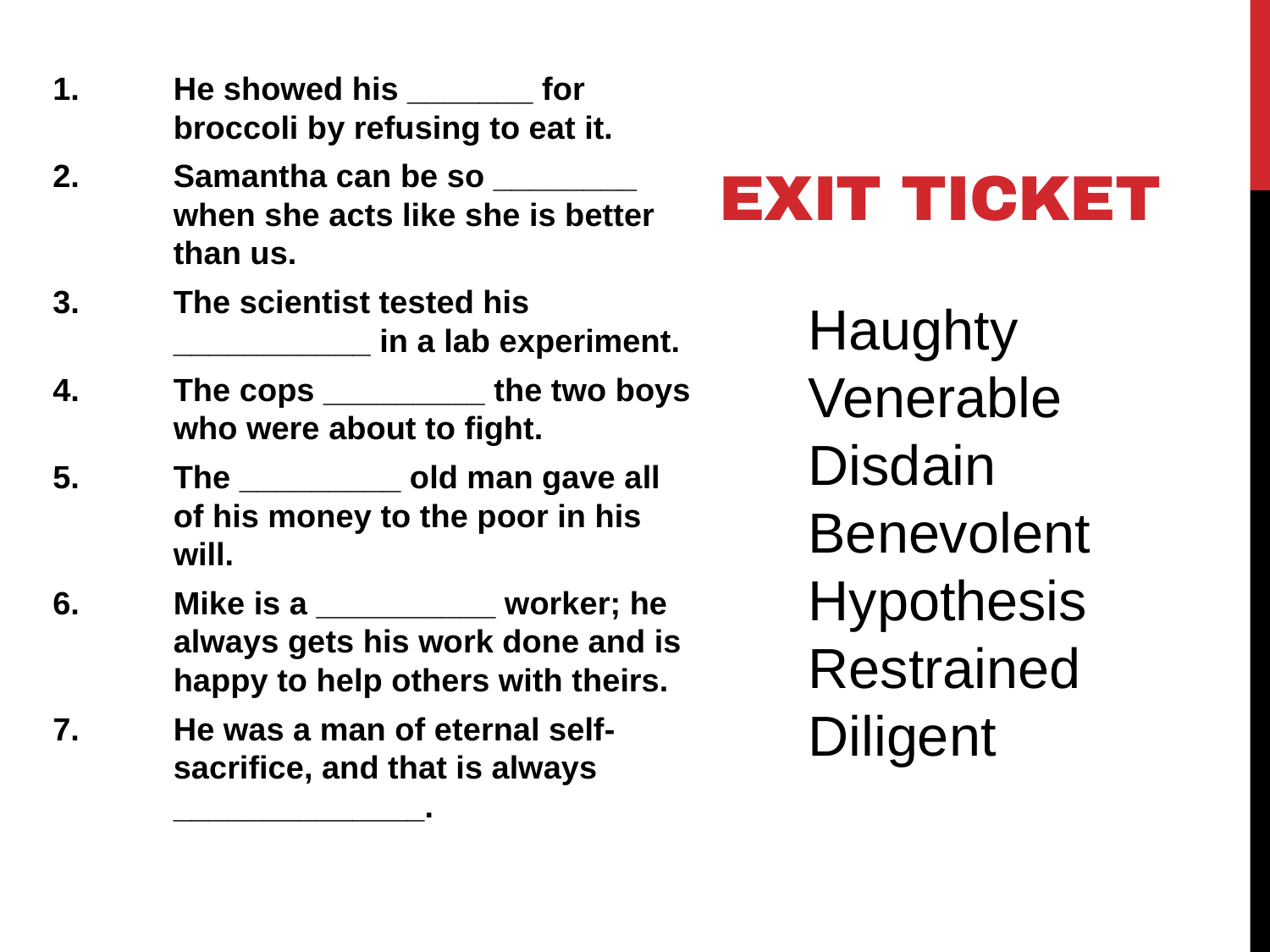

# Exit ticket
He showed his _______ for broccoli by refusing to eat it.
Samantha can be so ________ when she acts like she is better than us.
The scientist tested his ___________ in a lab experiment.
The cops _________ the two boys who were about to fight.
The _________ old man gave all of his money to the poor in his will.
Mike is a __________ worker; he always gets his work done and is happy to help others with theirs.
He was a man of eternal self-sacrifice, and that is always ______________.
Haughty
Venerable
Disdain
Benevolent
Hypothesis
Restrained
Diligent